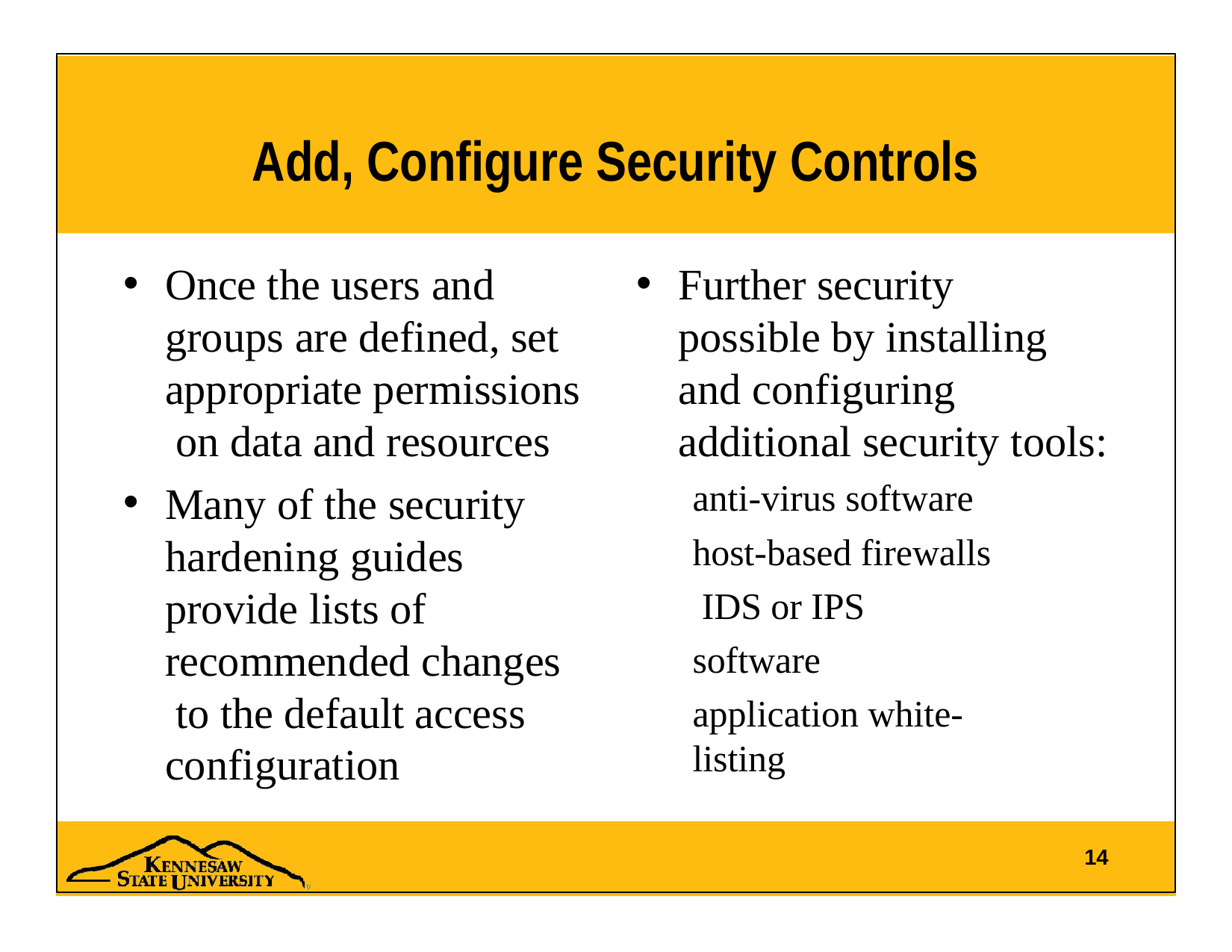

# Add, Configure Security Controls
Further security  possible by installing  and configuring  additional security tools:
anti-virus software  host-based firewalls  IDS or IPS software
application white-listing
Once the users and  groups are defined, set  appropriate permissions  on data and resources
Many of the security  hardening guides  provide lists of  recommended changes  to the default access  configuration
14